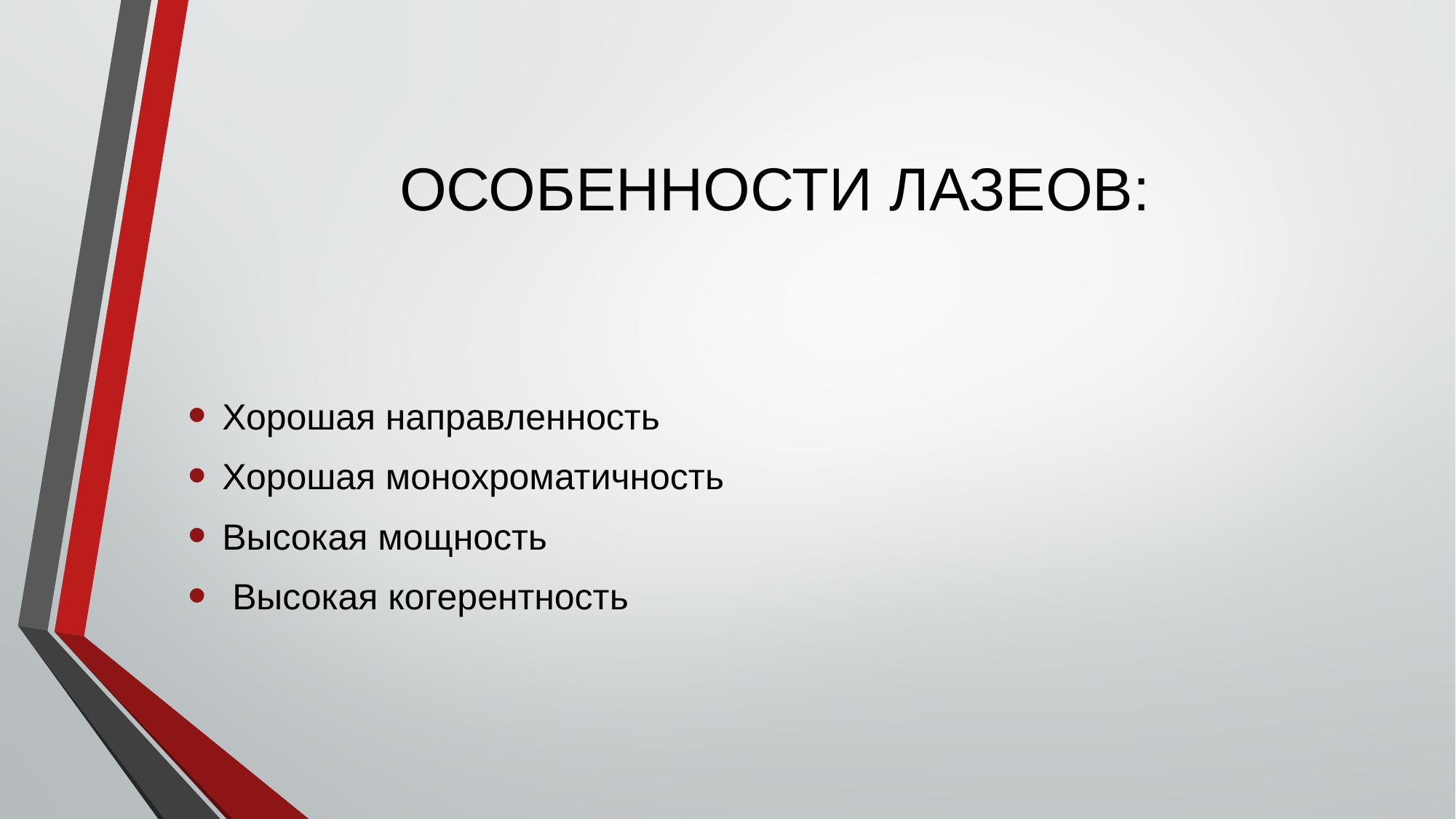

# ОСОБЕННОСТИ ЛАЗЕОВ:
Хорошая направленность
Хорошая монохроматичность
Высокая мощность
 Высокая когерентность